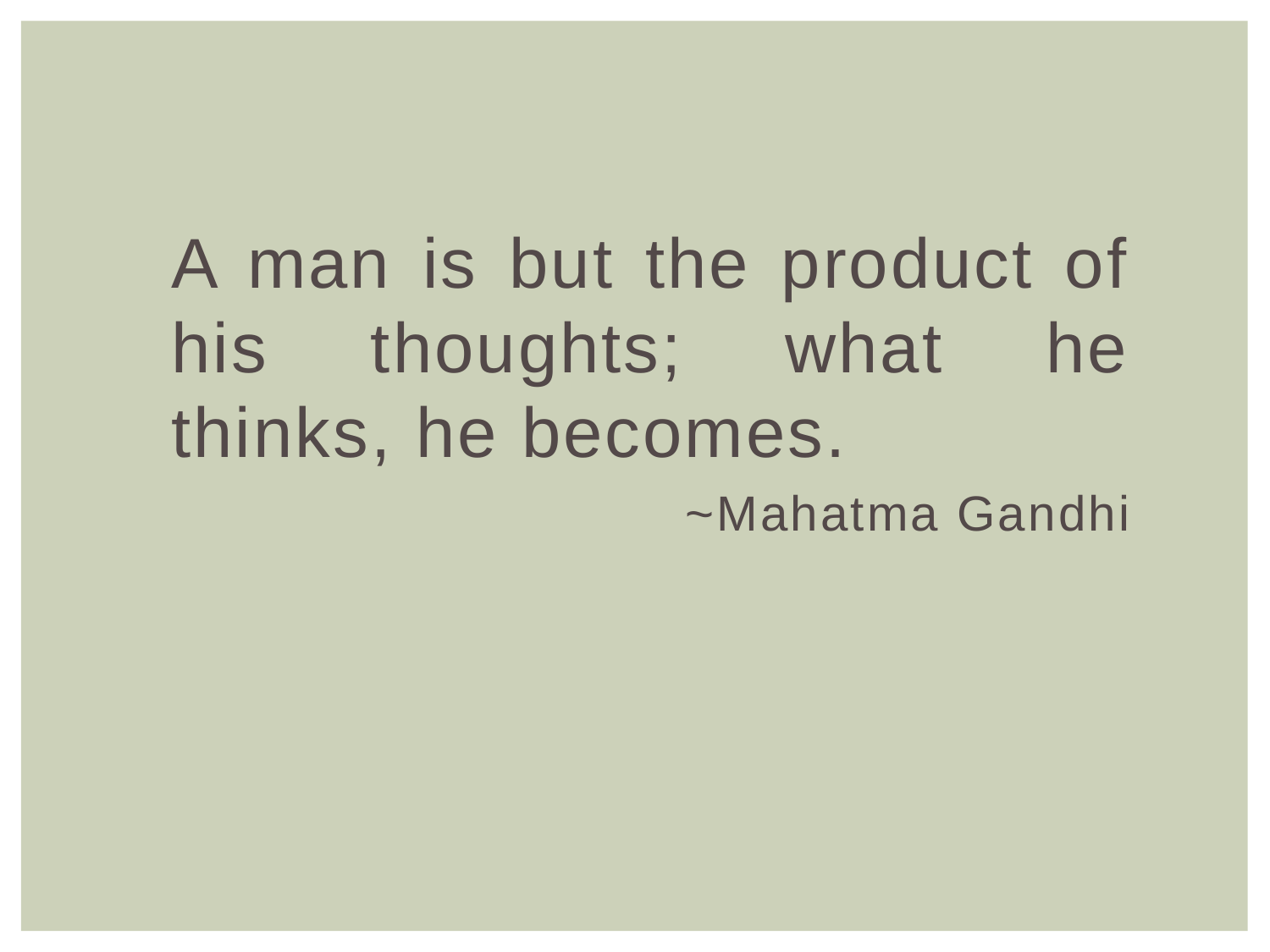

A man is but the product of his thoughts; what he thinks, he becomes.
		~Mahatma Gandhi